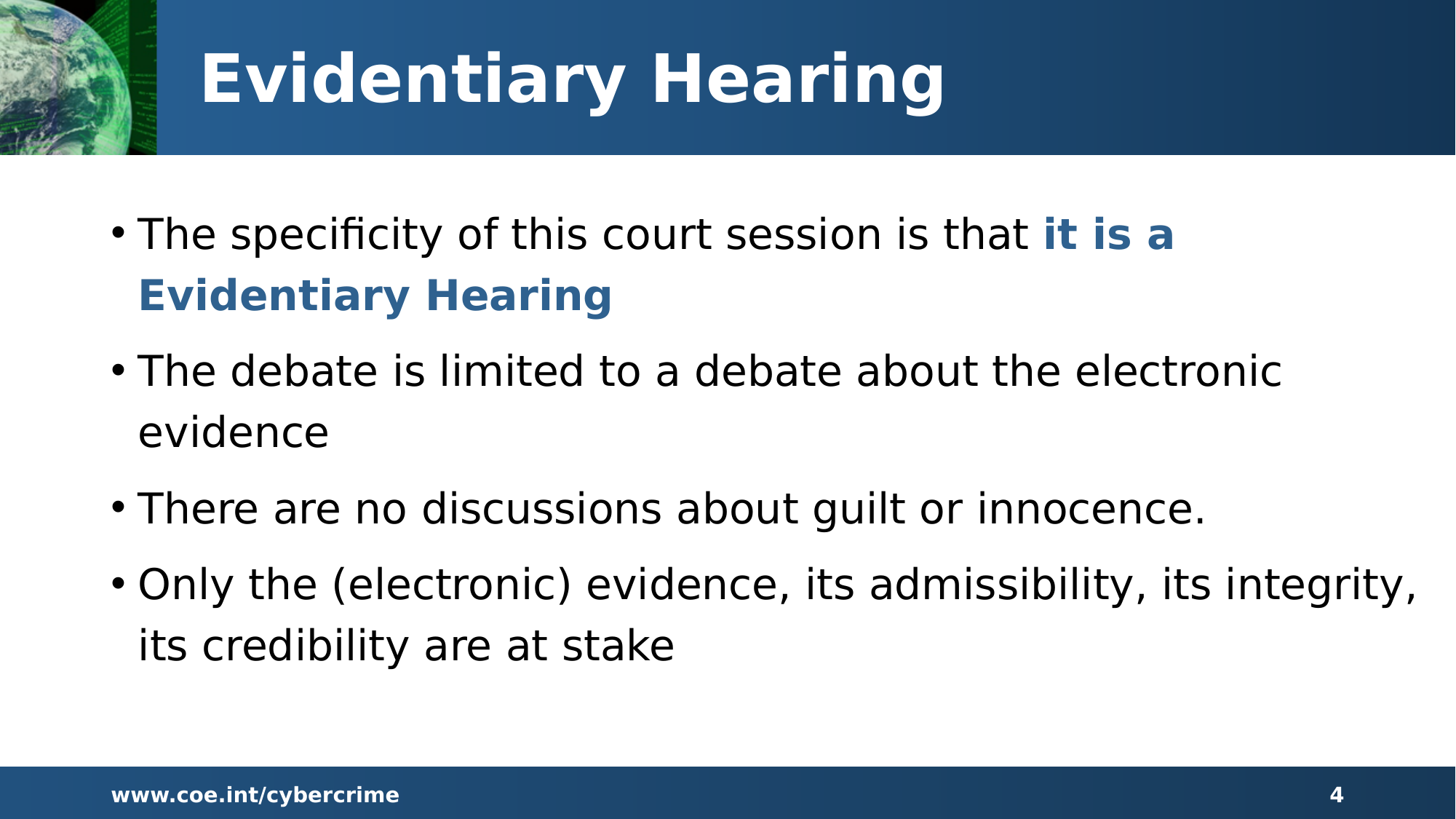

# Evidentiary Hearing
The specificity of this court session is that it is a Evidentiary Hearing
The debate is limited to a debate about the electronic evidence
There are no discussions about guilt or innocence.
Only the (electronic) evidence, its admissibility, its integrity, its credibility are at stake
www.coe.int/cybercrime
4